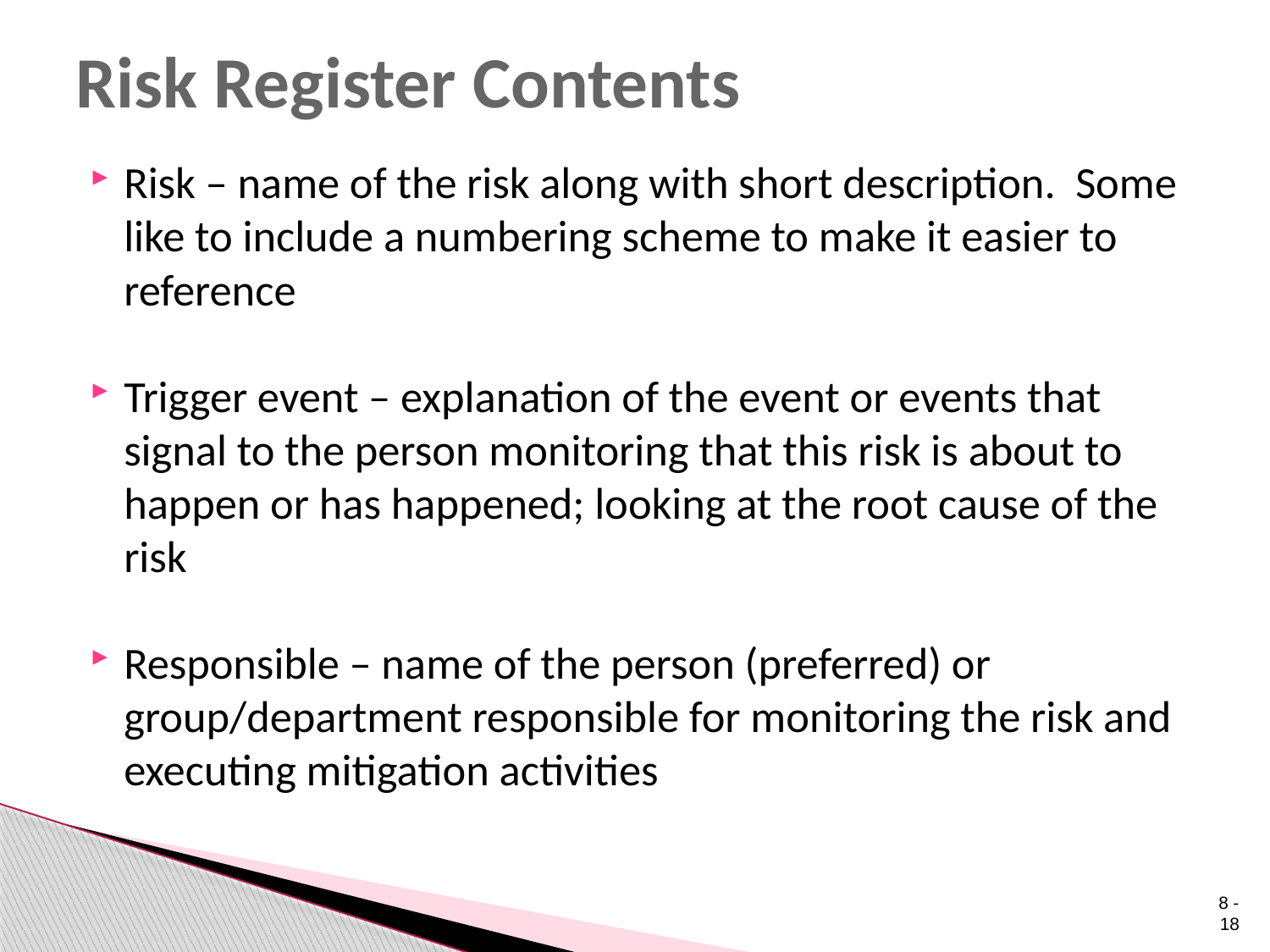

# Risk Register Contents
Risk – name of the risk along with short description.  Some like to include a numbering scheme to make it easier to reference

Trigger event – explanation of the event or events that signal to the person monitoring that this risk is about to happen or has happened; looking at the root cause of the risk

Responsible – name of the person (preferred) or group/department responsible for monitoring the risk and executing mitigation activities
 8 - 18